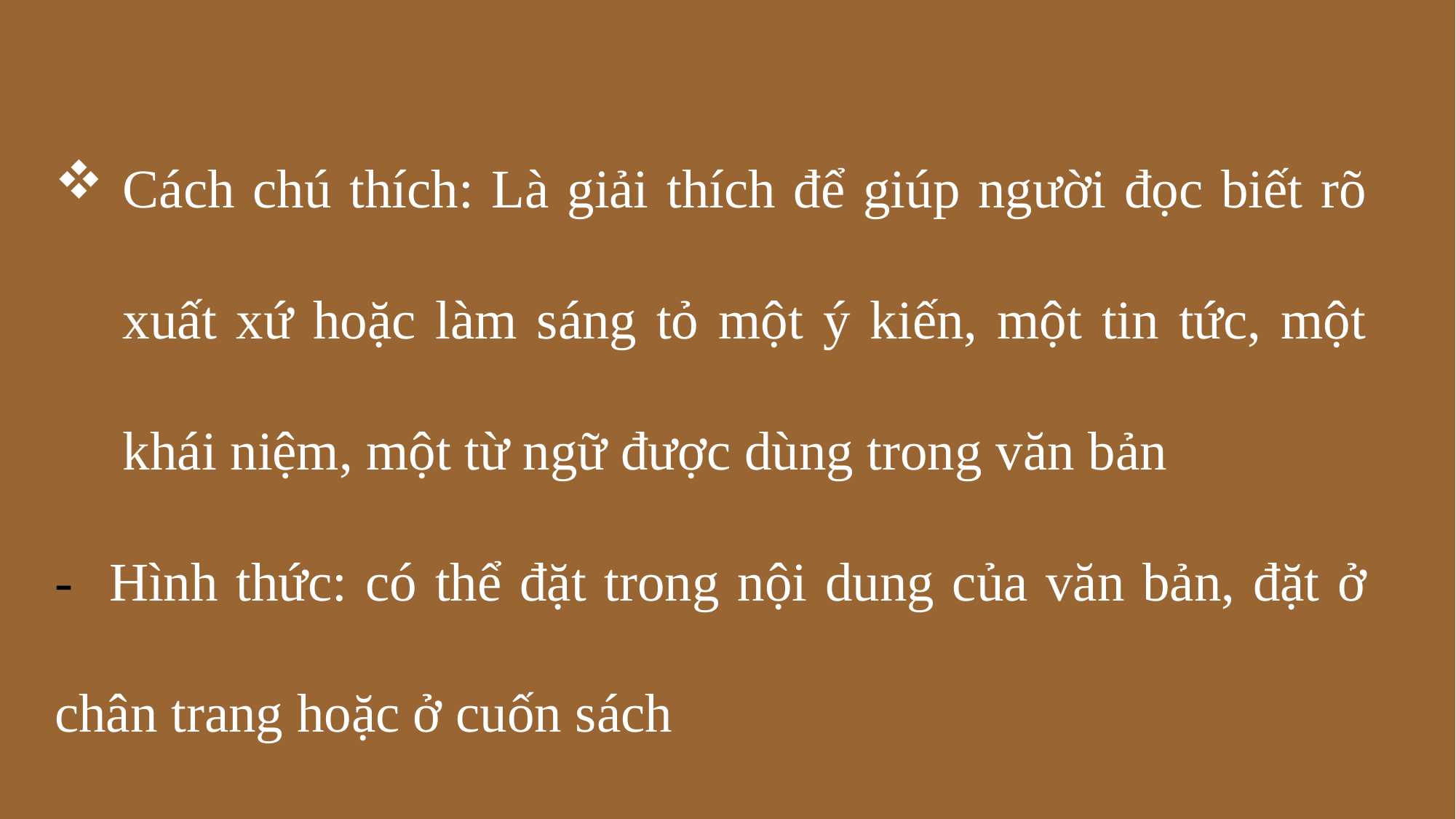

Cách chú thích: Là giải thích để giúp người đọc biết rõ xuất xứ hoặc làm sáng tỏ một ý kiến, một tin tức, một khái niệm, một từ ngữ được dùng trong văn bản
-  Hình thức: có thể đặt trong nội dung của văn bản, đặt ở chân trang hoặc ở cuốn sách